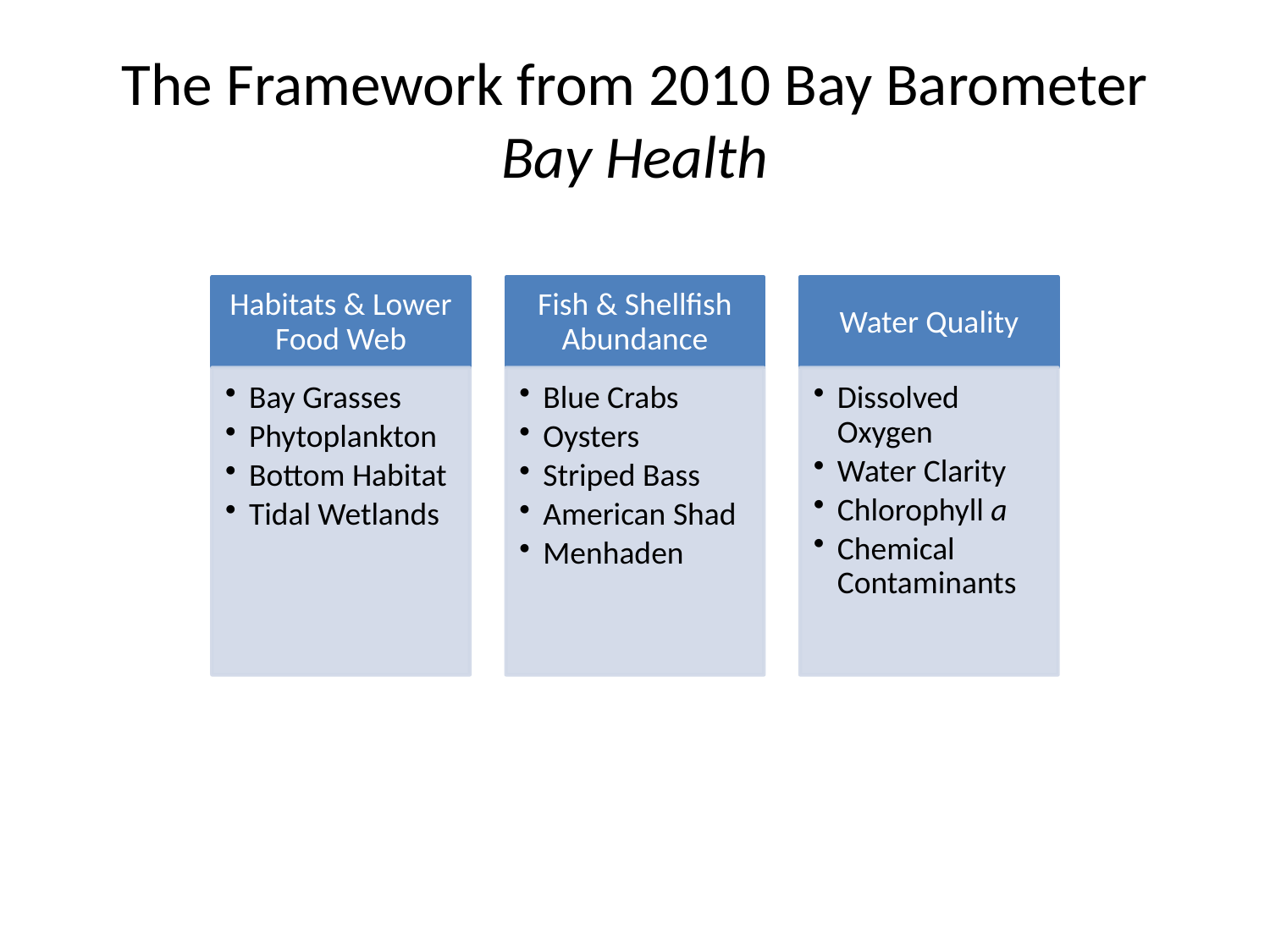

# The Framework from 2010 Bay Barometer Bay Health
Habitats & Lower Food Web
Bay Grasses
Phytoplankton
Bottom Habitat
Tidal Wetlands
Fish & Shellfish Abundance
Blue Crabs
Oysters
Striped Bass
American Shad
Menhaden
Water Quality
Dissolved Oxygen
Water Clarity
Chlorophyll a
Chemical Contaminants